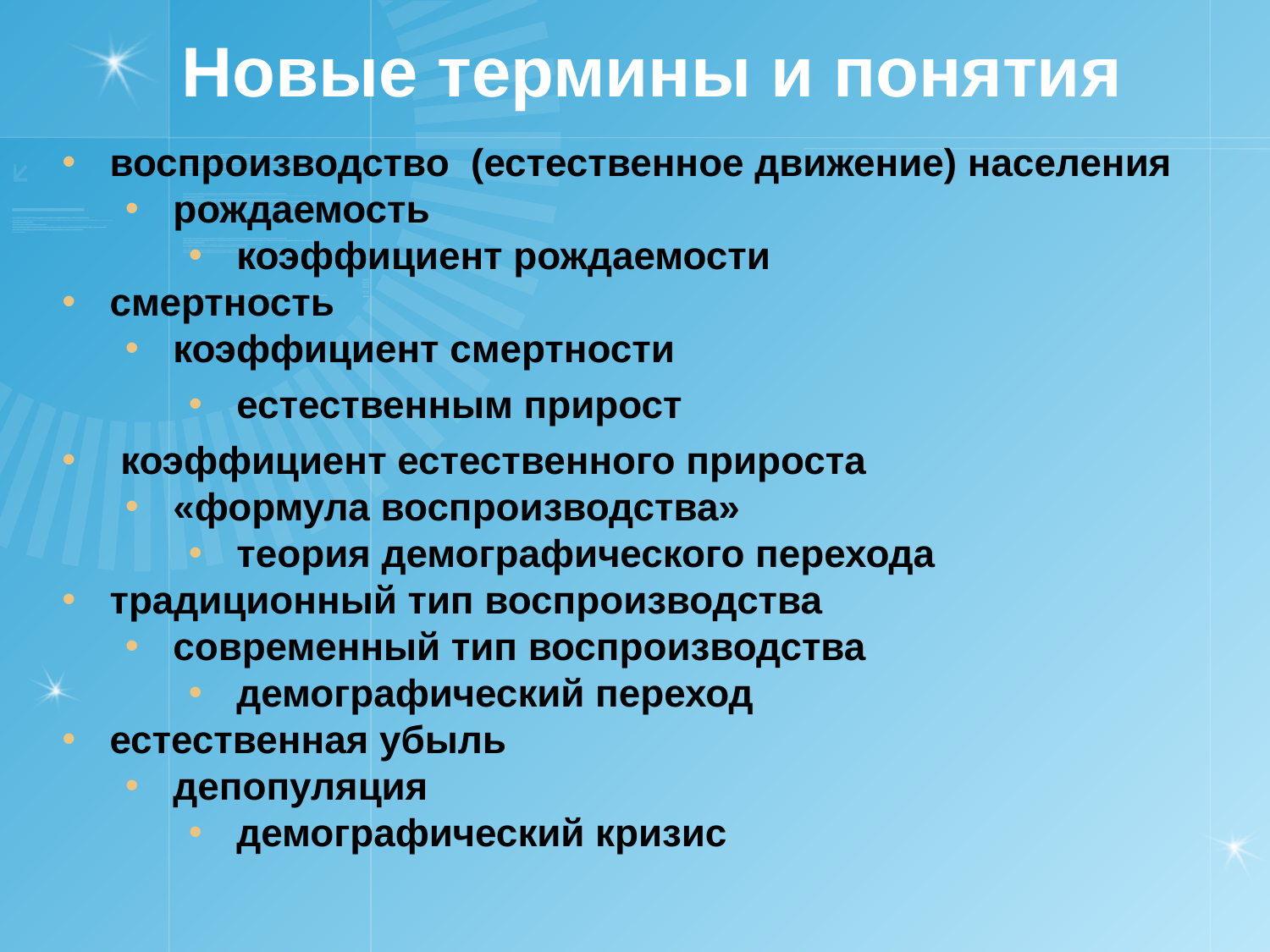

# Новые термины и понятия
воспроизводство  (естественное движение) населения
рождаемость
коэффициент рождаемости
смертность
коэффициент смертности
естественным прирост
 коэффициент естественного прироста
«формула воспроизводства»
теория демографического перехода
традиционный тип воспроизводства
современный тип воспроизводства
демографический переход
естественная убыль
депопуляция
демографический кризис